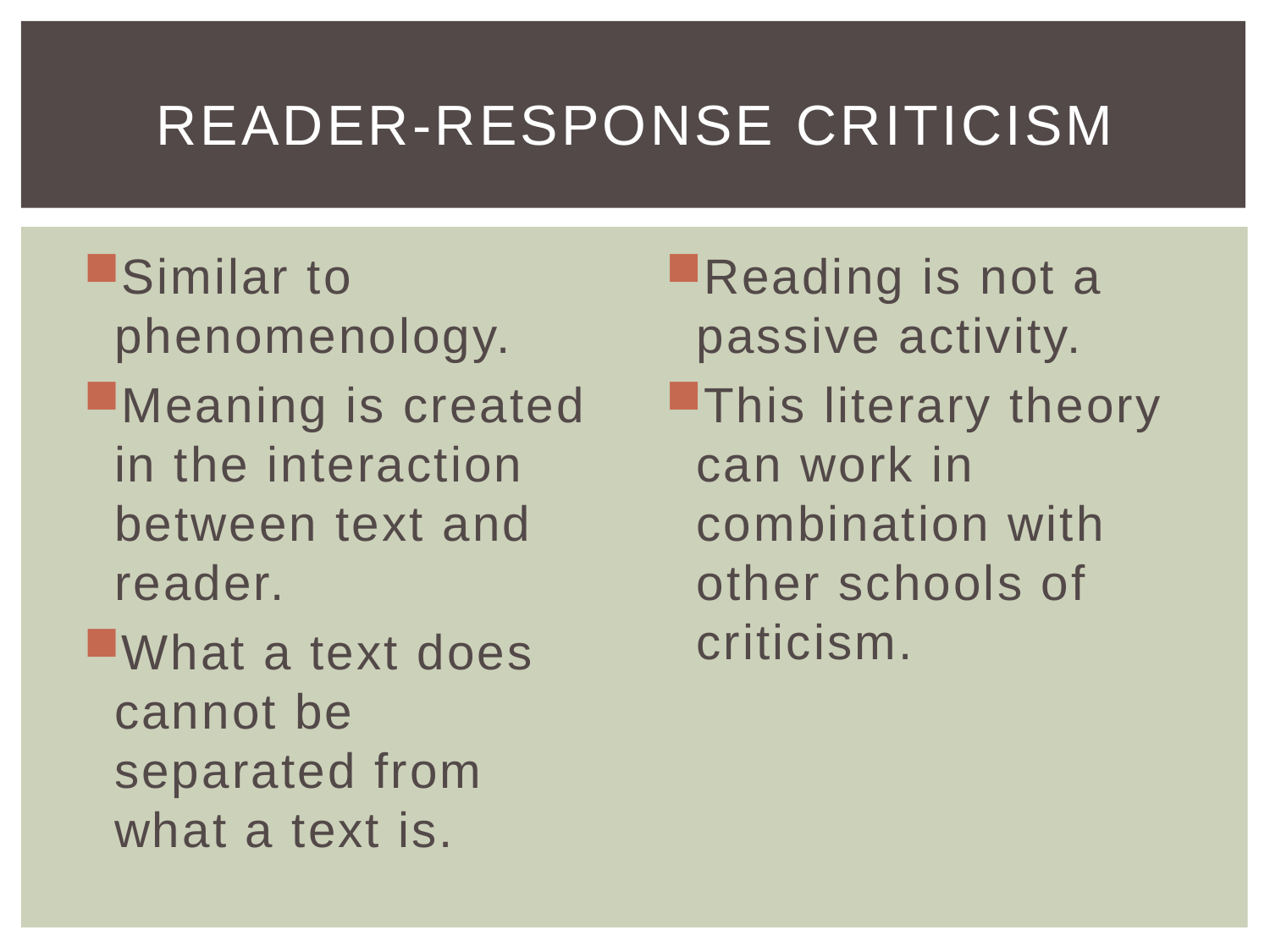

# Reader-response criticism
Similar to phenomenology.
Meaning is created in the interaction between text and reader.
What a text does cannot be separated from what a text is.
Reading is not a passive activity.
This literary theory can work in combination with other schools of criticism.